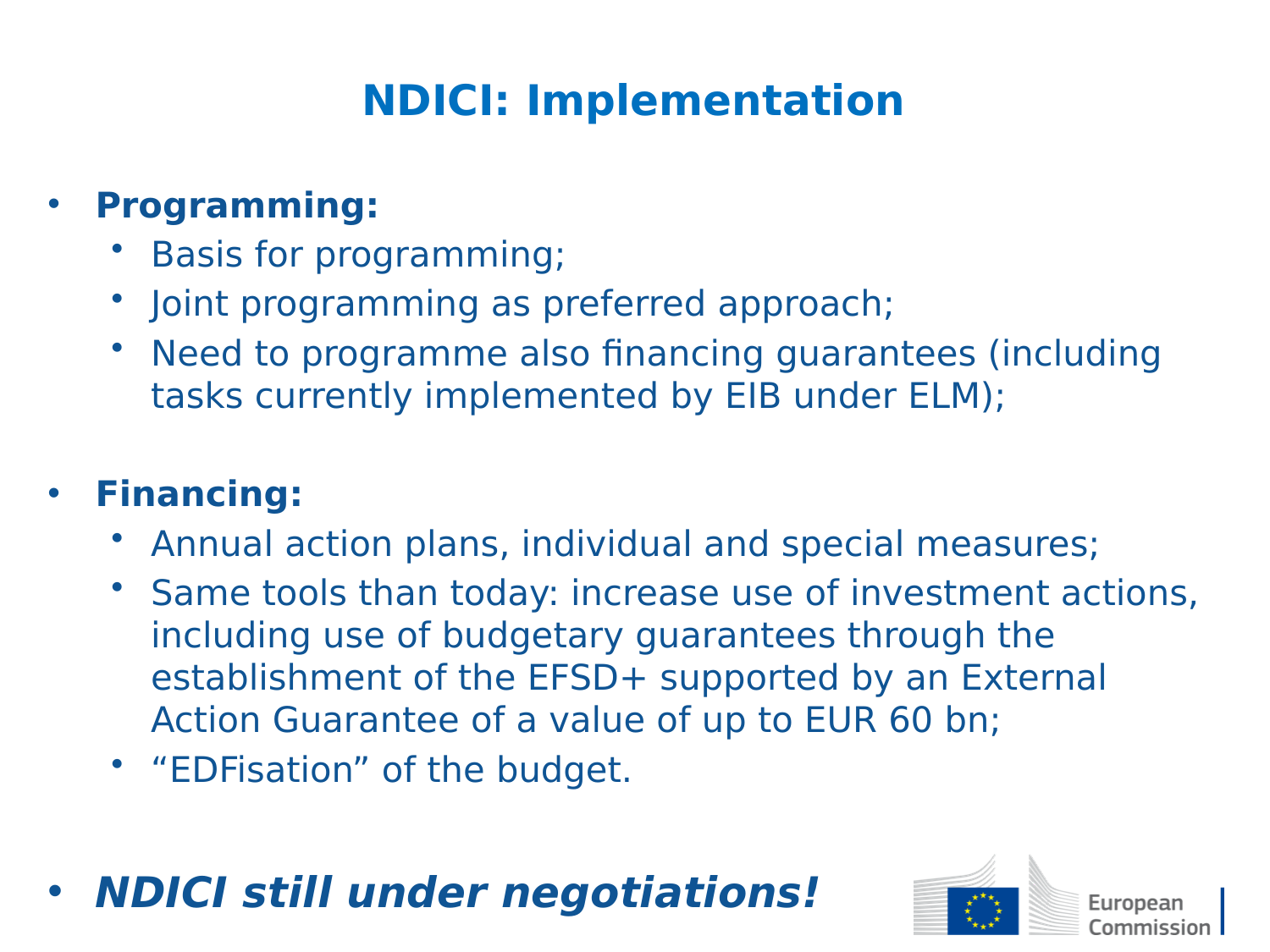

# NDICI: Implementation
Programming:
Basis for programming;
Joint programming as preferred approach;
Need to programme also financing guarantees (including tasks currently implemented by EIB under ELM);

Financing:
Annual action plans, individual and special measures;
Same tools than today: increase use of investment actions, including use of budgetary guarantees through the establishment of the EFSD+ supported by an External Action Guarantee of a value of up to EUR 60 bn;
“EDFisation” of the budget.

NDICI still under negotiations!